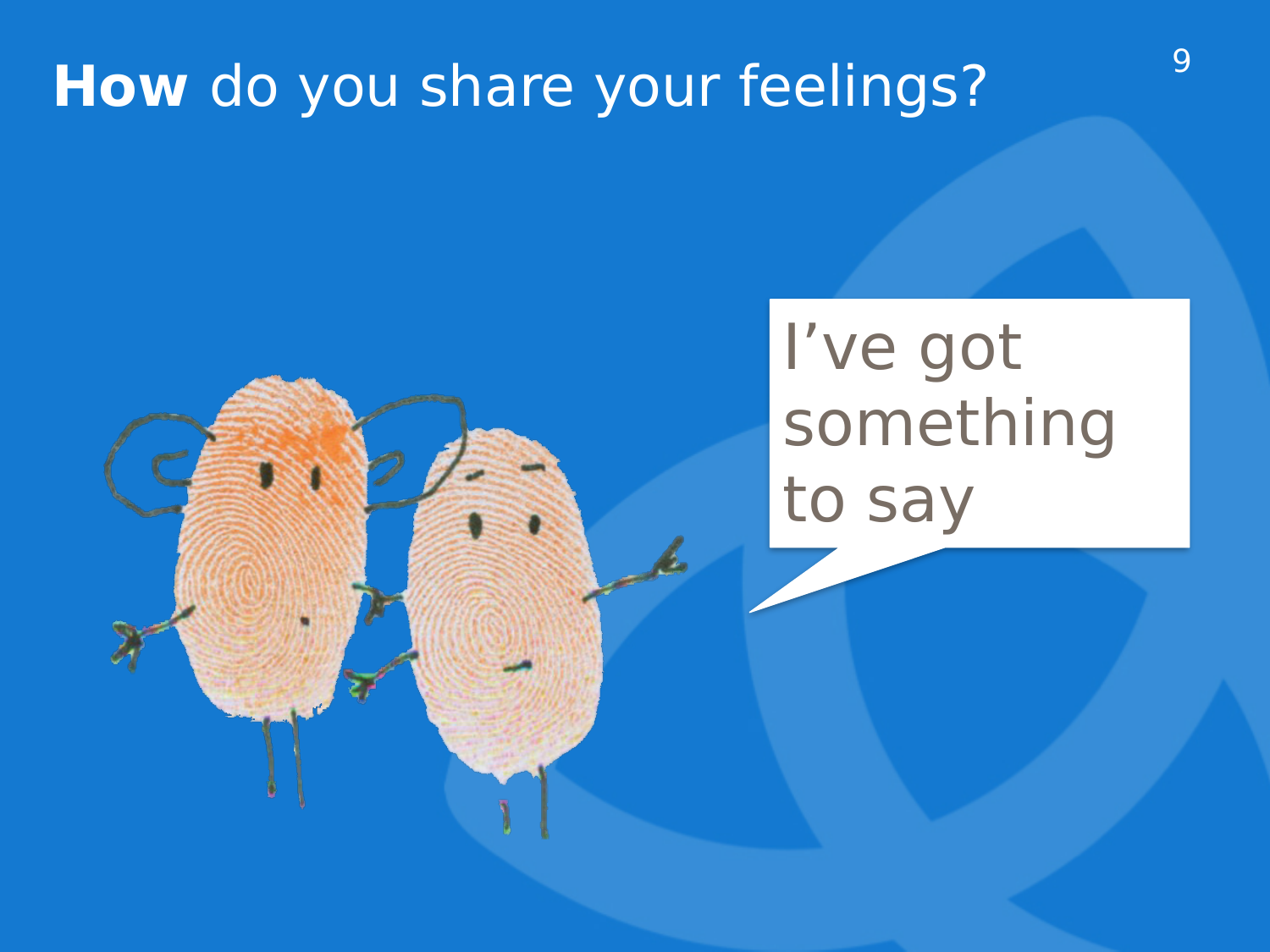

9
# How do you share your feelings?

I’ve got something to say